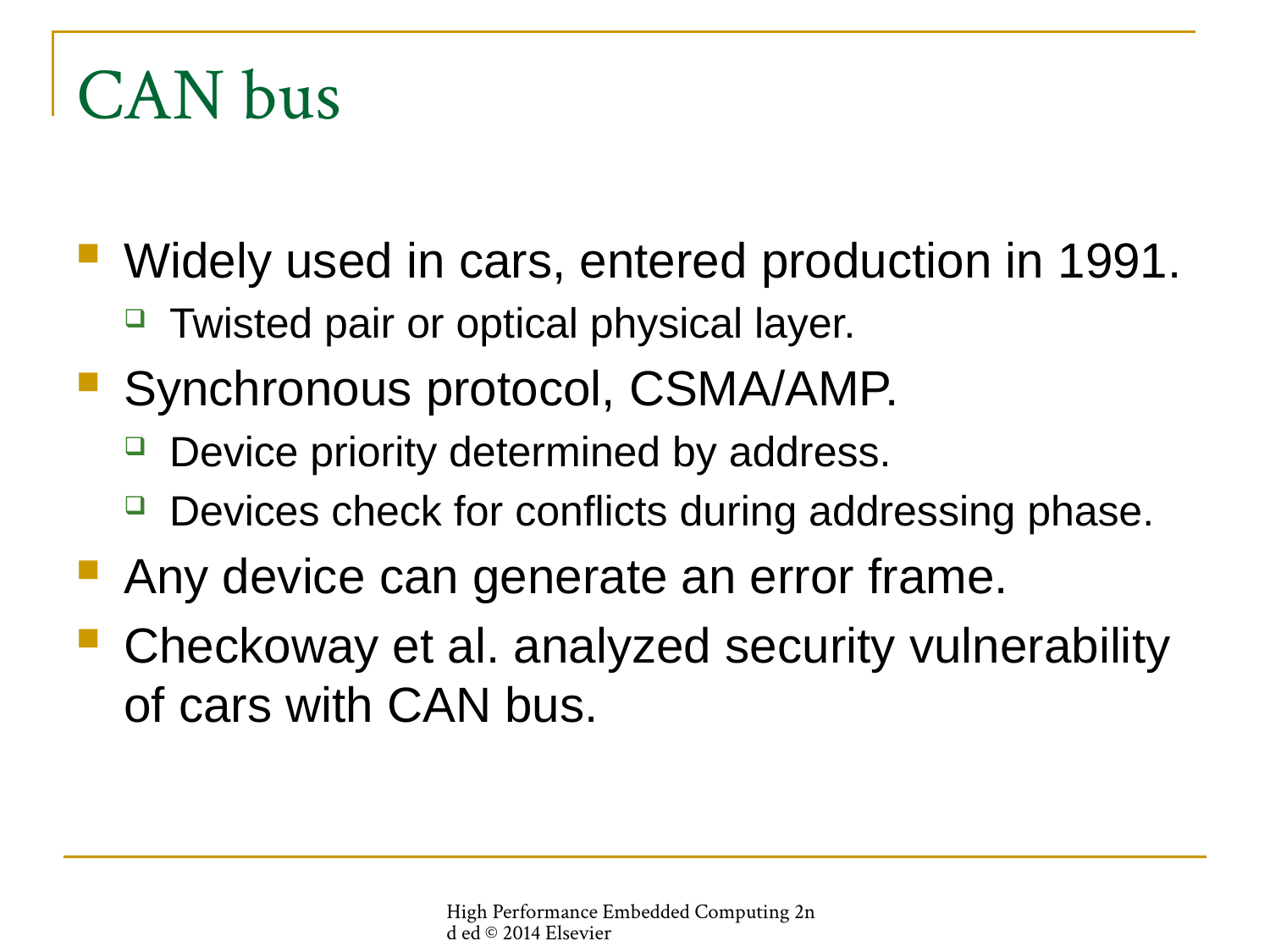

# CAN bus
Widely used in cars, entered production in 1991.
Twisted pair or optical physical layer.
Synchronous protocol, CSMA/AMP.
Device priority determined by address.
Devices check for conflicts during addressing phase.
Any device can generate an error frame.
Checkoway et al. analyzed security vulnerability of cars with CAN bus.
High Performance Embedded Computing 2nd ed © 2014 Elsevier